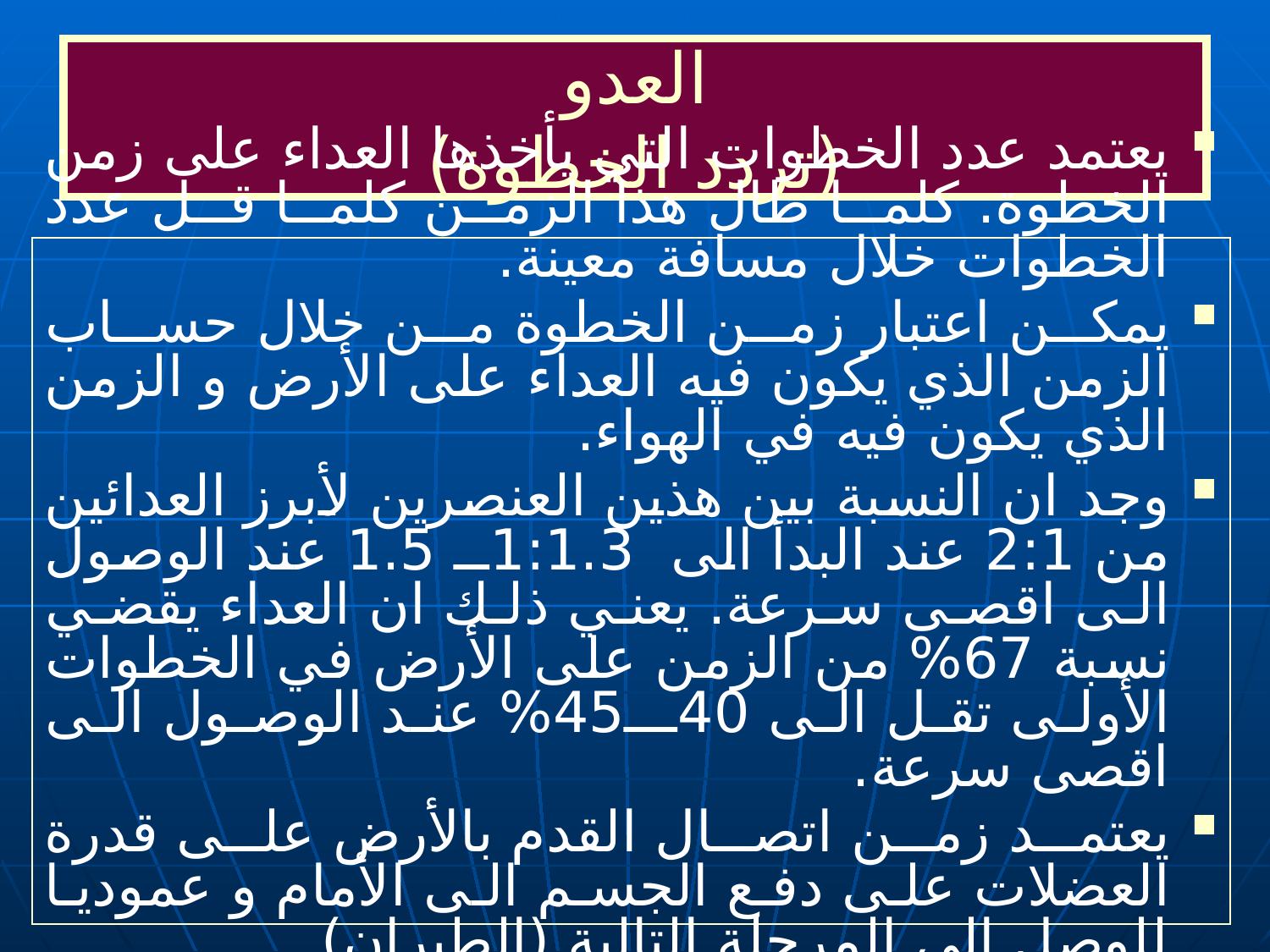

# العدو (تردد الخطوة)
يعتمد عدد الخطوات التي يأخذها العداء على زمن الخطوة. كلما طال هذا الزمن كلما قل عدد الخطوات خلال مسافة معينة.
يمكن اعتبار زمن الخطوة من خلال حساب الزمن الذي يكون فيه العداء على الأرض و الزمن الذي يكون فيه في الهواء.
وجد ان النسبة بين هذين العنصرين لأبرز العدائين من 2:1 عند البدأ الى  1:1.3ــ 1.5 عند الوصول الى اقصى سرعة. يعني ذلك ان العداء يقضي نسبة 67% من الزمن على الأرض في الخطوات الأولى تقل الى 40ــ45% عند الوصول الى اقصى سرعة.
يعتمد زمن اتصال القدم بالأرض على قدرة العضلات على دفع الجسم الى الأمام و عموديا للوصل الى المرحلة التالية (الطيران).
مرحلة الطيران تعتمد على مؤثرات المقذوفة.